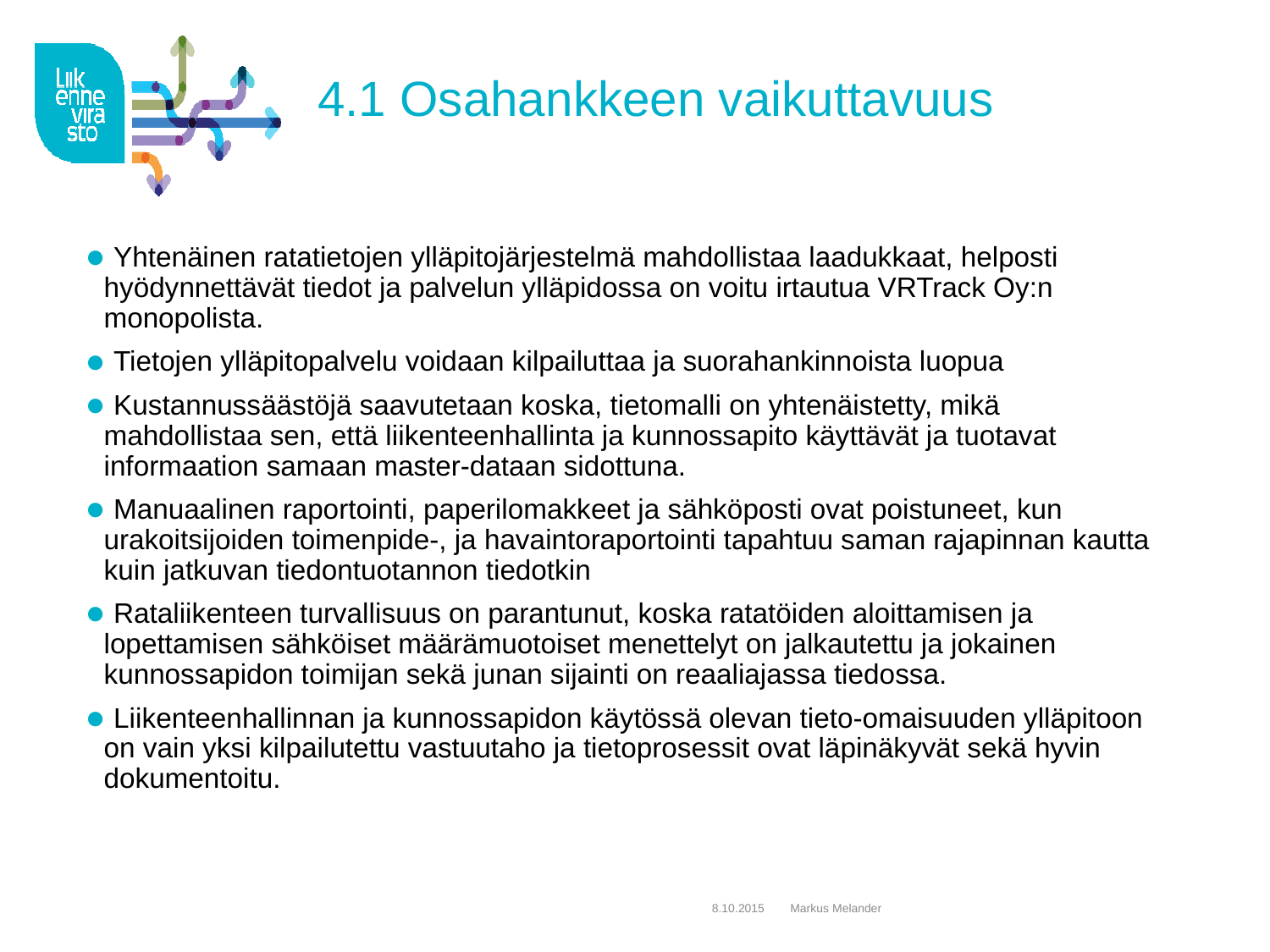

# 4.1 Osahankkeen vaikuttavuus
 Yhtenäinen ratatietojen ylläpitojärjestelmä mahdollistaa laadukkaat, helposti hyödynnettävät tiedot ja palvelun ylläpidossa on voitu irtautua VRTrack Oy:n monopolista.
 Tietojen ylläpitopalvelu voidaan kilpailuttaa ja suorahankinnoista luopua
 Kustannussäästöjä saavutetaan koska, tietomalli on yhtenäistetty, mikä mahdollistaa sen, että liikenteenhallinta ja kunnossapito käyttävät ja tuotavat informaation samaan master-dataan sidottuna.
 Manuaalinen raportointi, paperilomakkeet ja sähköposti ovat poistuneet, kun urakoitsijoiden toimenpide-, ja havaintoraportointi tapahtuu saman rajapinnan kautta kuin jatkuvan tiedontuotannon tiedotkin
 Rataliikenteen turvallisuus on parantunut, koska ratatöiden aloittamisen ja lopettamisen sähköiset määrämuotoiset menettelyt on jalkautettu ja jokainen kunnossapidon toimijan sekä junan sijainti on reaaliajassa tiedossa.
 Liikenteenhallinnan ja kunnossapidon käytössä olevan tieto-omaisuuden ylläpitoon on vain yksi kilpailutettu vastuutaho ja tietoprosessit ovat läpinäkyvät sekä hyvin dokumentoitu.

8.10.2015
Markus Melander